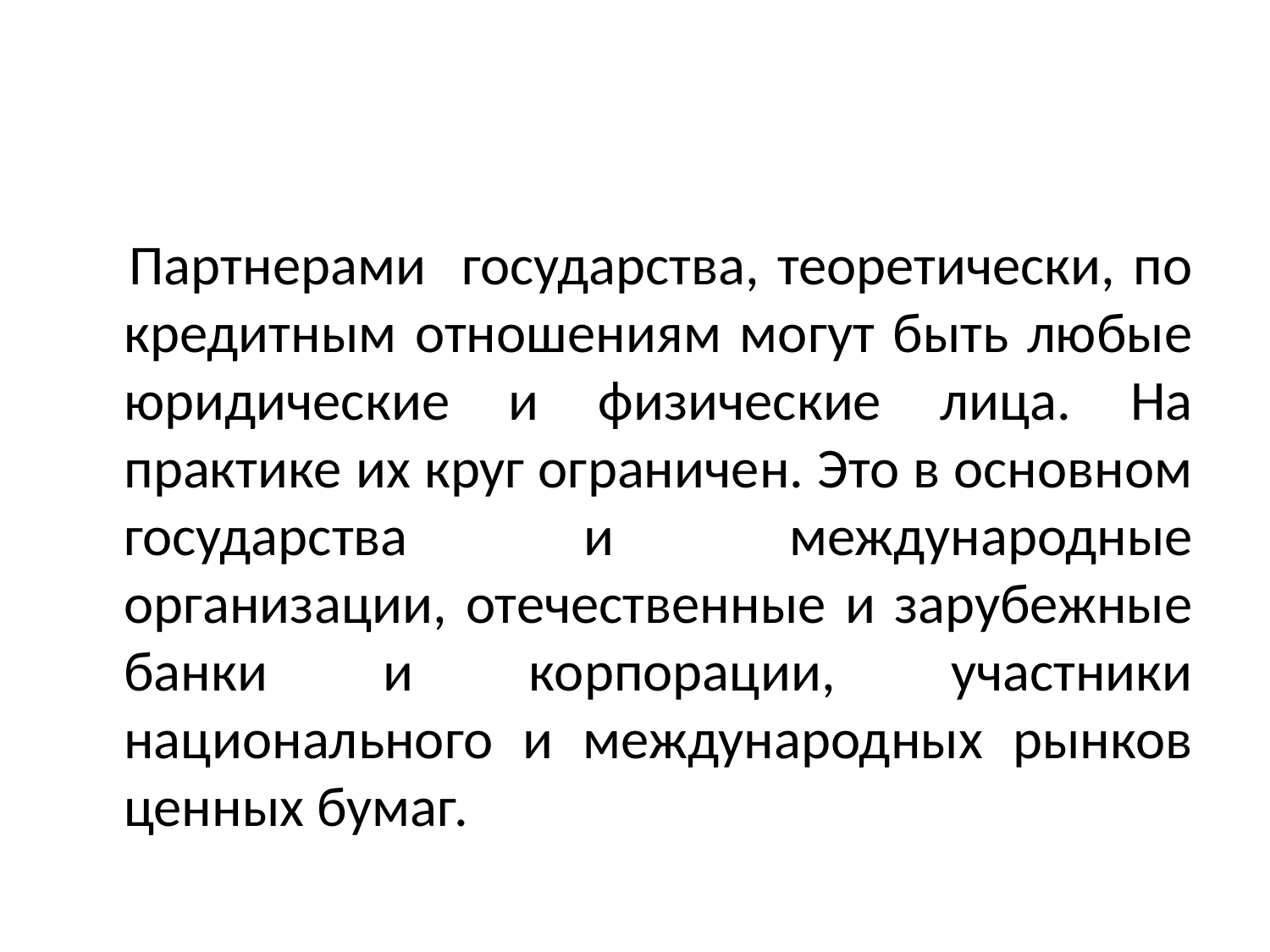

#
   Партнерами  государства, теоретически, по кредитным отношениям могут быть любые юридические и физические лица. На практике их круг ограничен. Это в основном государства и международные организации, отечественные и зарубежные банки и корпорации, участники национального и международных рынков ценных бумаг.